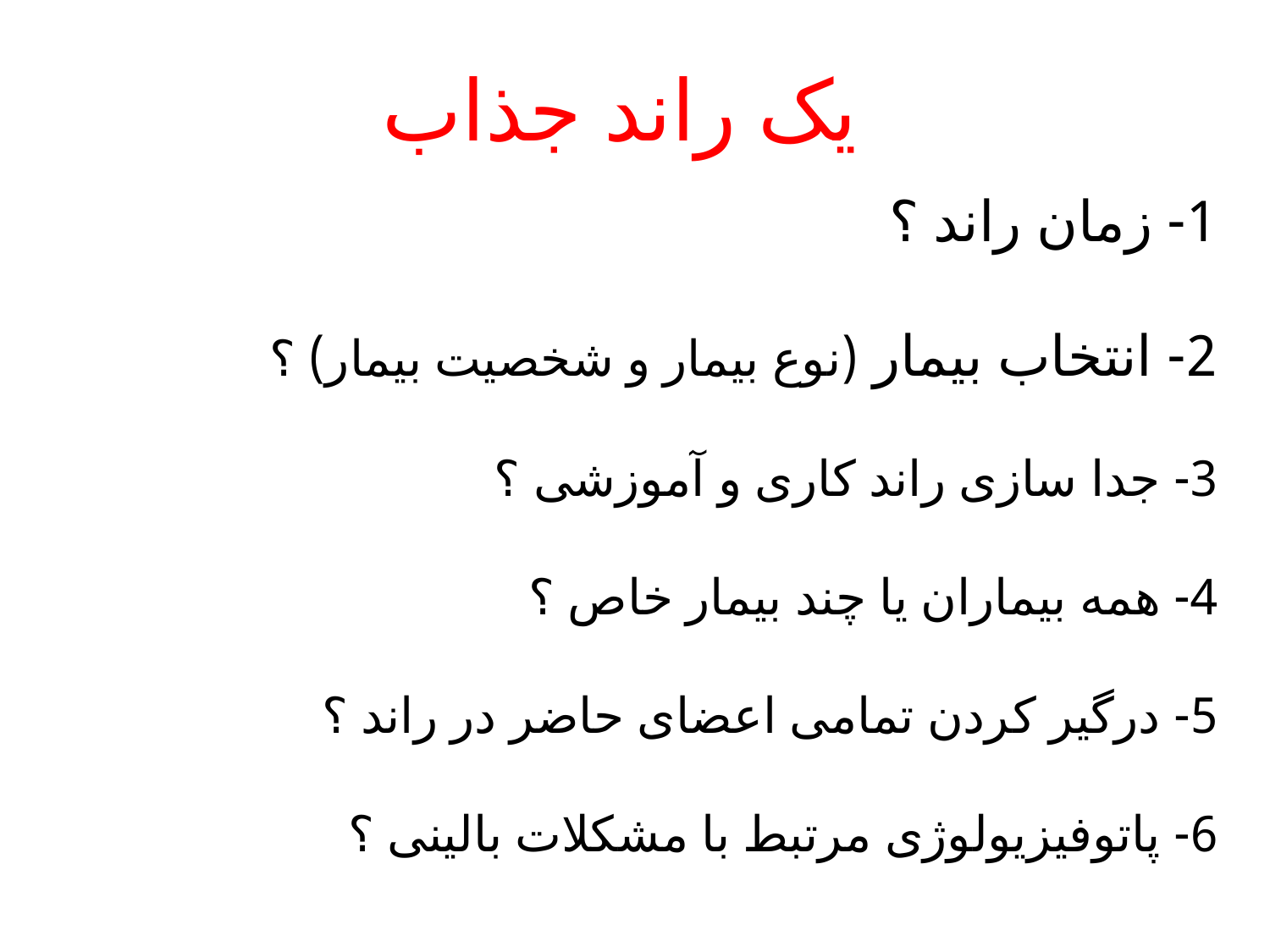

یک راند جذاب
1- زمان راند ؟

2- انتخاب بیمار (نوع بیمار و شخصیت بیمار) ؟

3- جدا سازی راند کاری و آموزشی ؟

4- همه بیماران یا چند بیمار خاص ؟

5- درگیر کردن تمامی اعضای حاضر در راند ؟

6- پاتوفیزیولوژی مرتبط با مشکلات بالینی ؟